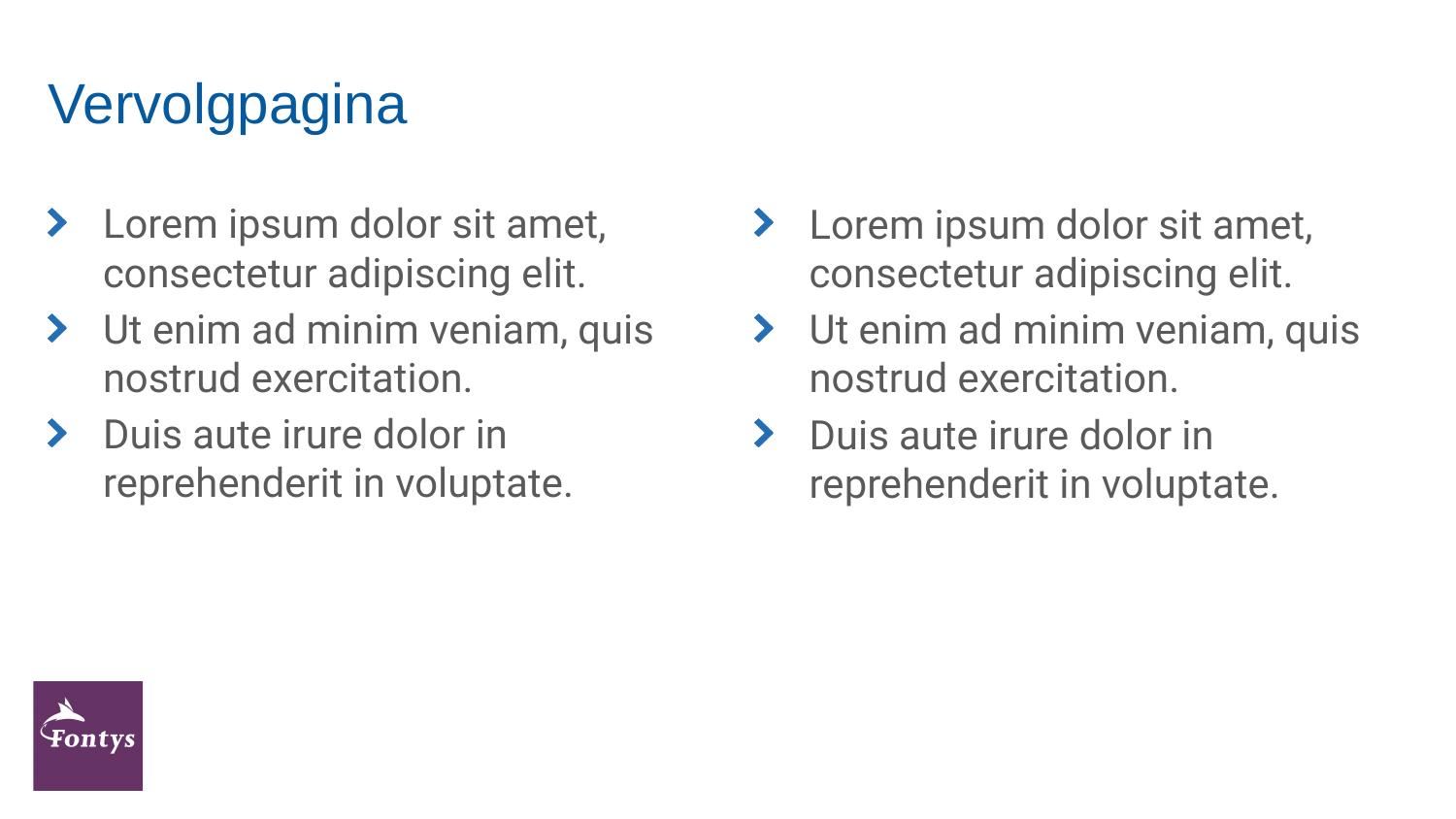

# Vervolgpagina
Lorem ipsum dolor sit amet, consectetur adipiscing elit.
Ut enim ad minim veniam, quis nostrud exercitation.
Duis aute irure dolor in reprehenderit in voluptate.
Lorem ipsum dolor sit amet, consectetur adipiscing elit.
Ut enim ad minim veniam, quis nostrud exercitation.
Duis aute irure dolor in reprehenderit in voluptate.